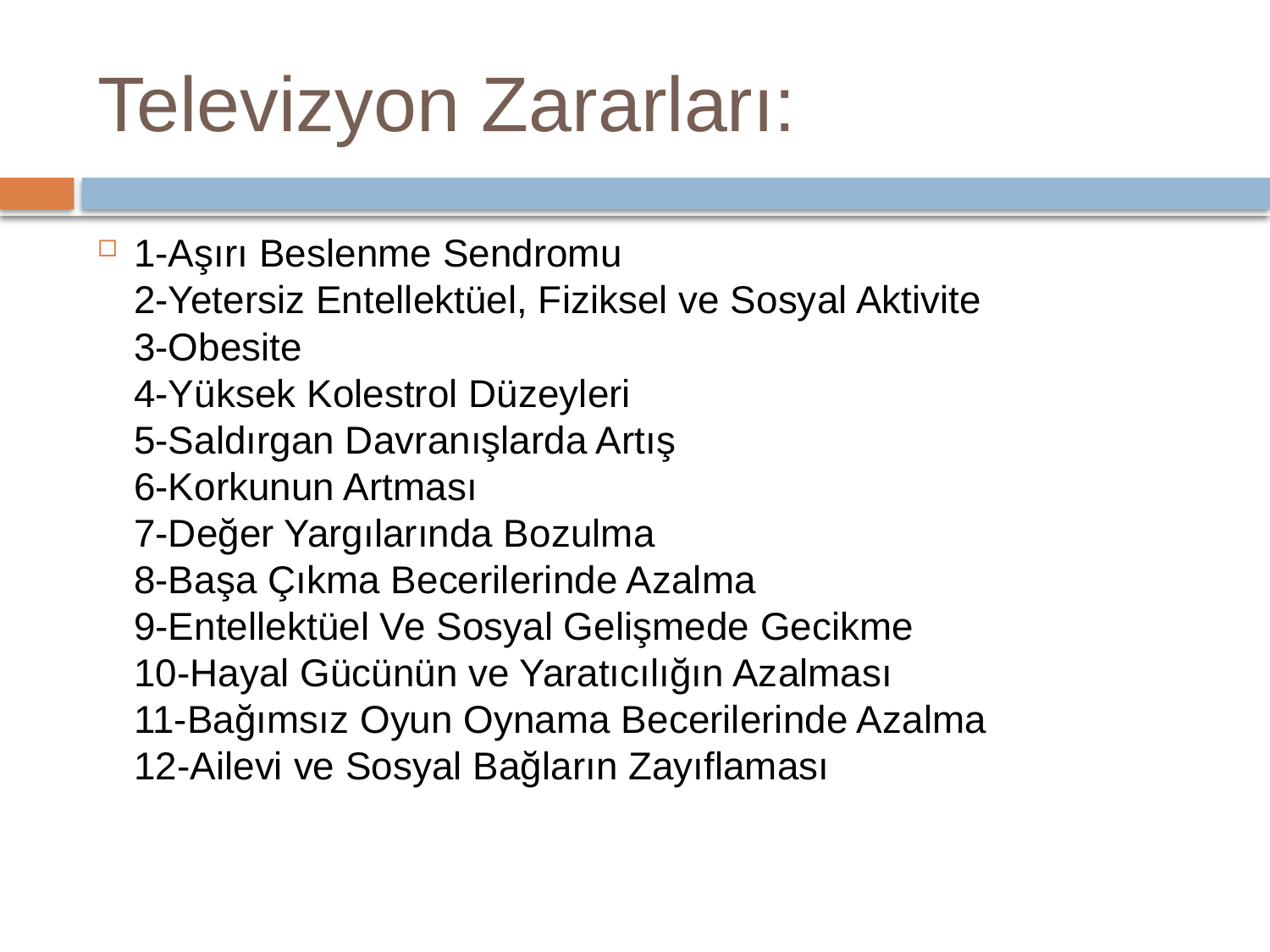

# Televizyon Zararları:
1-Aşırı Beslenme Sendromu
2-Yetersiz Entellektüel, Fiziksel ve Sosyal Aktivite
3-Obesite
4-Yüksek Kolestrol Düzeyleri
5-Saldırgan Davranışlarda Artış
6-Korkunun Artması
7-Değer Yargılarında Bozulma
8-Başa Çıkma Becerilerinde Azalma
9-Entellektüel Ve Sosyal Gelişmede Gecikme
10-Hayal Gücünün ve Yaratıcılığın Azalması
11-Bağımsız Oyun Oynama Becerilerinde Azalma 
12-Ailevi ve Sosyal Bağların Zayıflaması